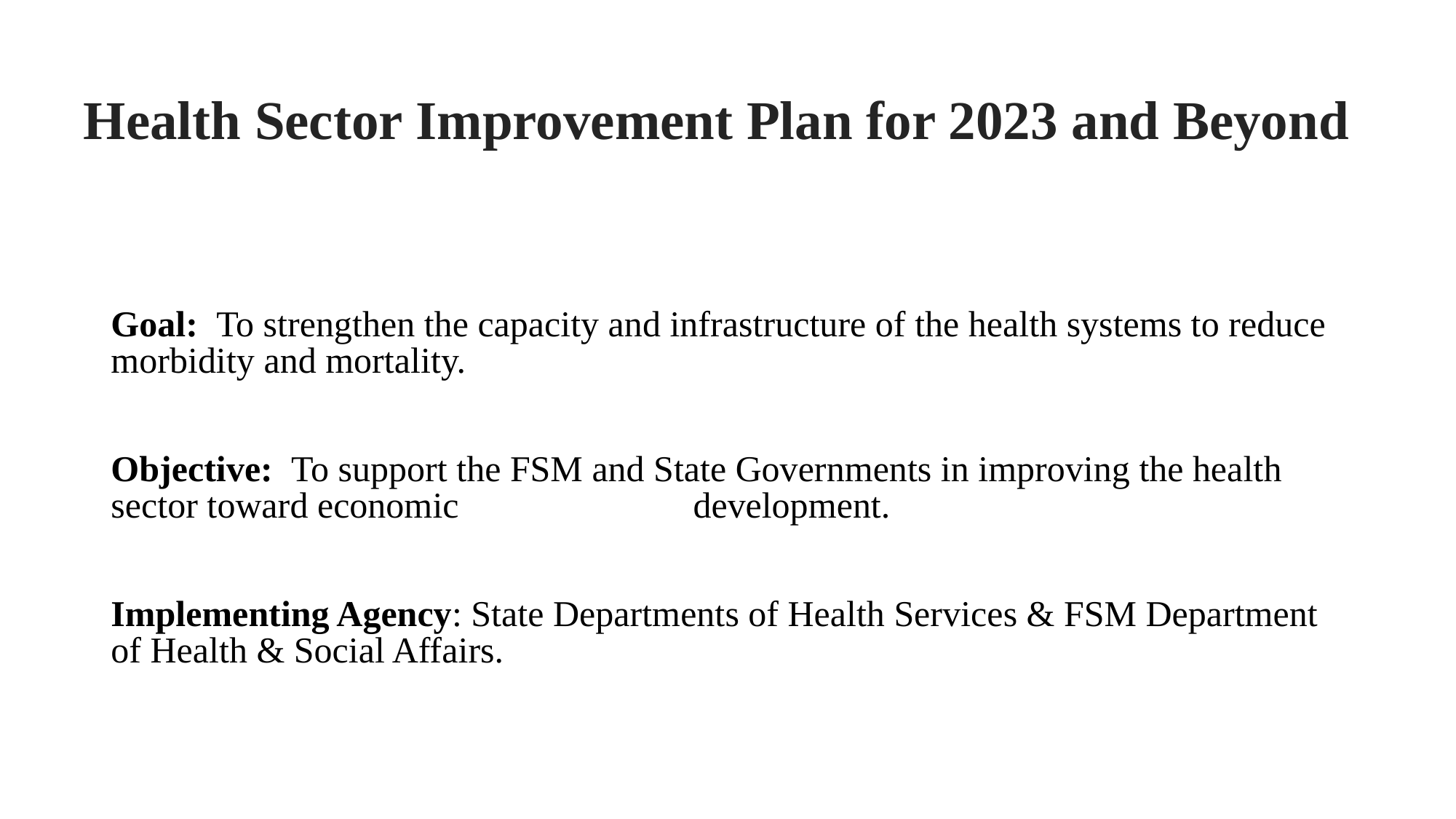

# Health Sector Improvement Plan for 2023 and Beyond

Goal:  To strengthen the capacity and infrastructure of the health systems to reduce morbidity and mortality.

Objective:  To support the FSM and State Governments in improving the health sector toward economic 		    development.

Implementing Agency: State Departments of Health Services & FSM Department of Health & Social Affairs.